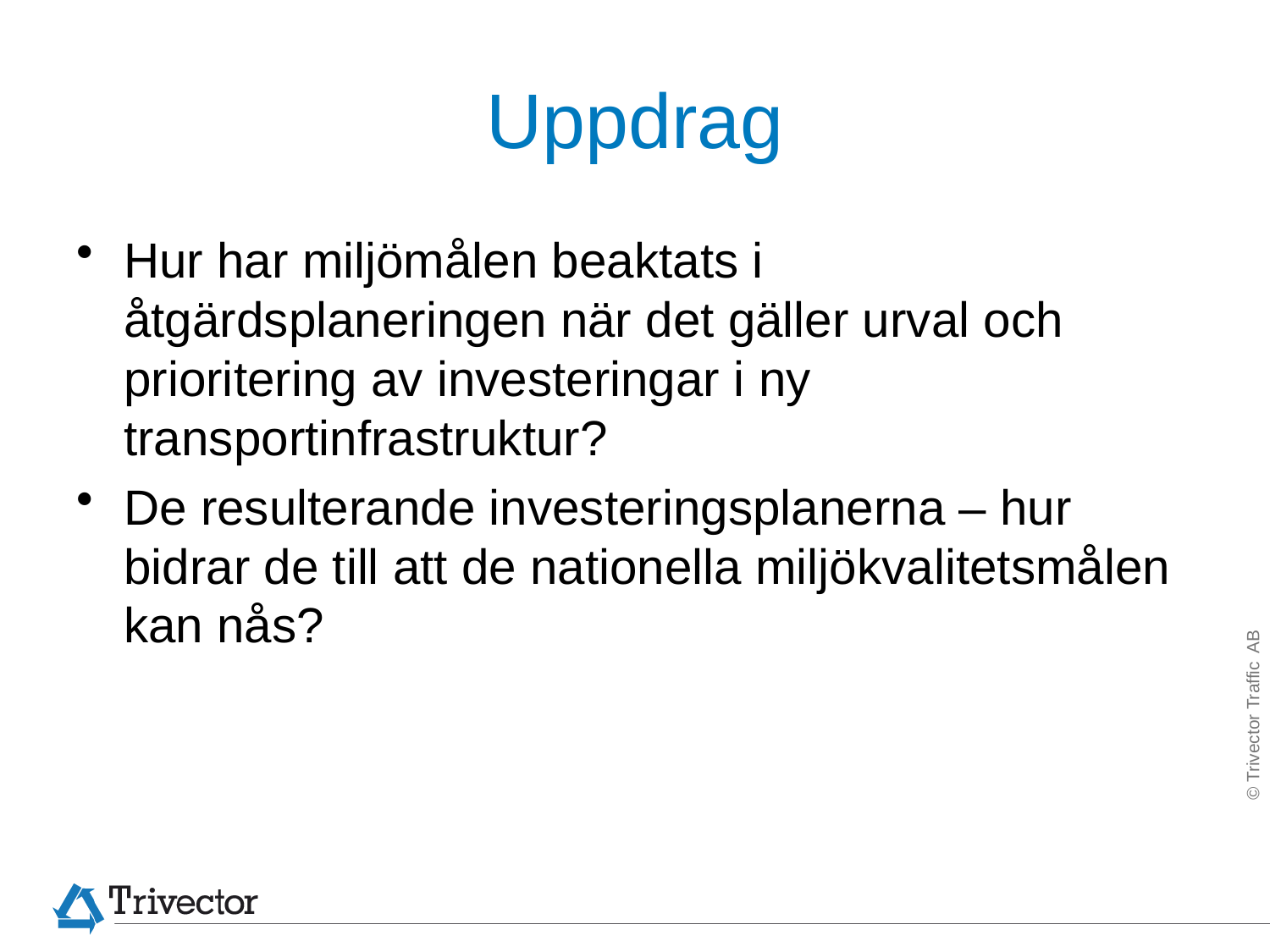

# Uppdrag
Hur har miljömålen beaktats i åtgärdsplaneringen när det gäller urval och prioritering av investeringar i ny transportinfrastruktur?
De resulterande investeringsplanerna – hur bidrar de till att de nationella miljökvalitetsmålen kan nås?